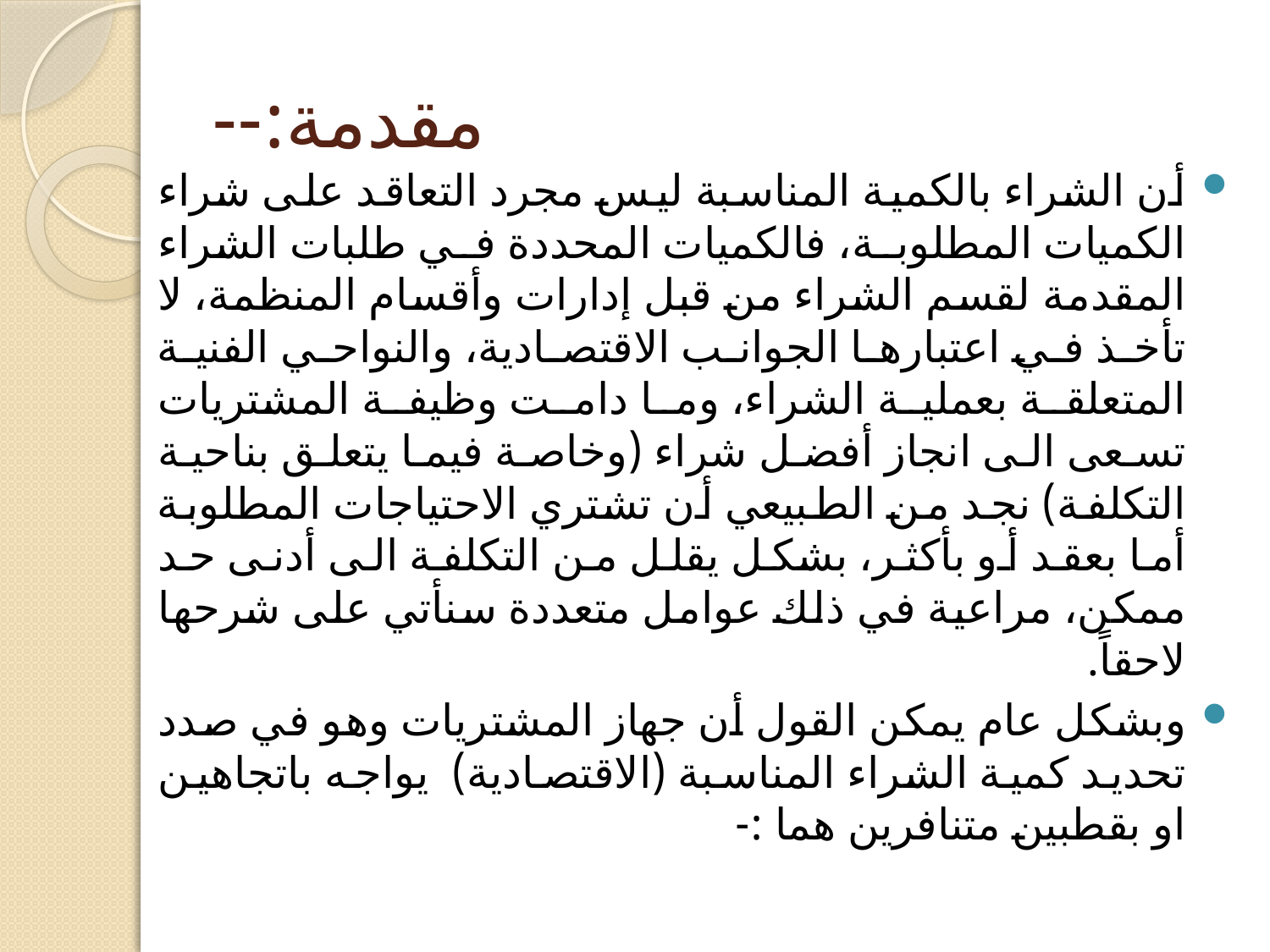

# مقدمة:--
أن الشراء بالكمية المناسبة ليس مجرد التعاقد على شراء الكميات المطلوبة، فالكميات المحددة في طلبات الشراء المقدمة لقسم الشراء من قبل إدارات وأقسام المنظمة، لا تأخذ في اعتبارها الجوانب الاقتصادية، والنواحي الفنية المتعلقة بعملية الشراء، وما دامت وظيفة المشتريات تسعى الى انجاز أفضل شراء (وخاصة فيما يتعلق بناحية التكلفة) نجد من الطبيعي أن تشتري الاحتياجات المطلوبة أما بعقد أو بأكثر، بشكل يقلل من التكلفة الى أدنى حد ممكن، مراعية في ذلك عوامل متعددة سنأتي على شرحها لاحقاً.
وبشكل عام يمكن القول أن جهاز المشتريات وهو في صدد تحديد كمية الشراء المناسبة (الاقتصادية)  يواجه باتجاهين او بقطبين متنافرين هما :-